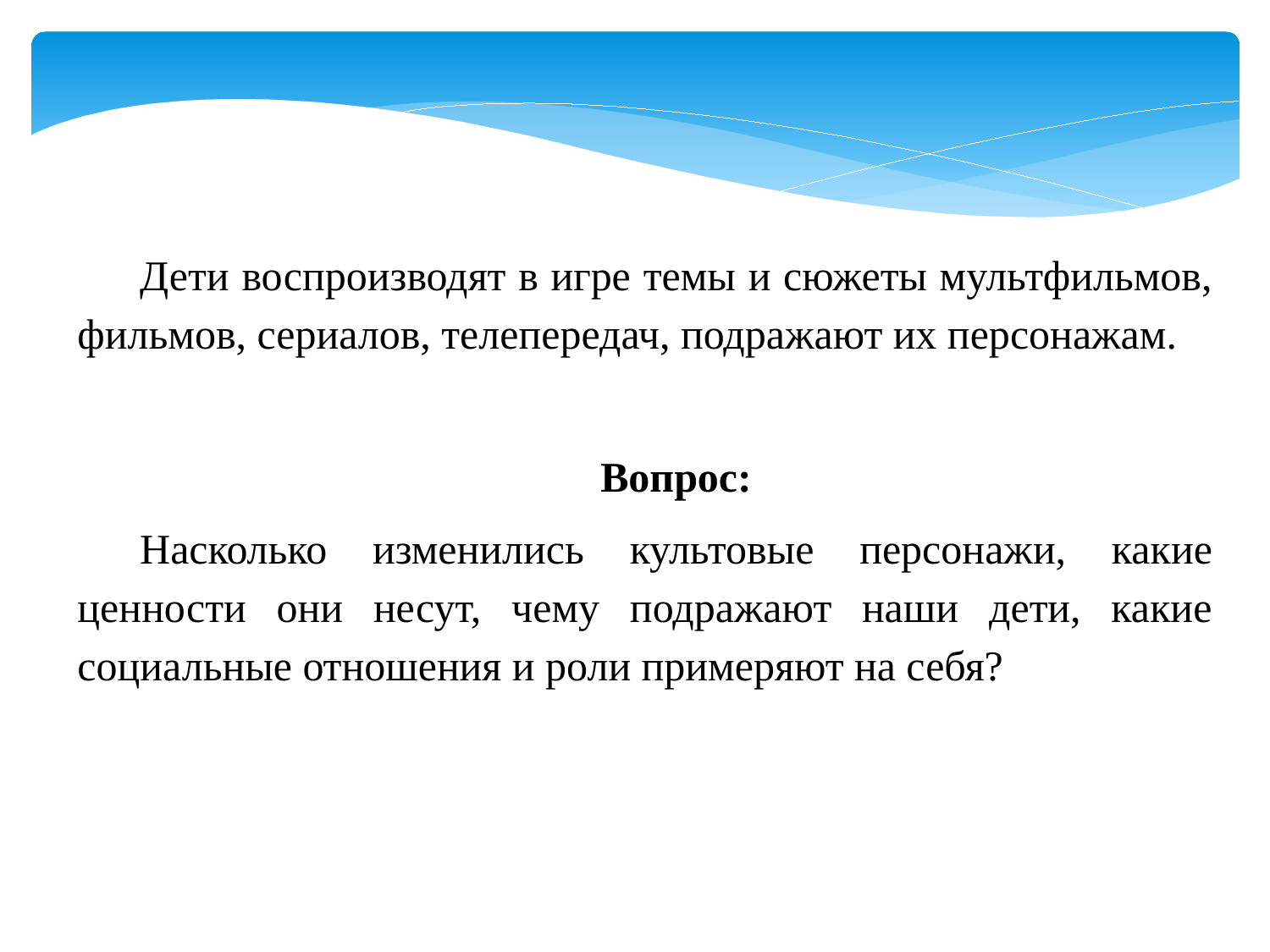

Дети воспроизводят в игре темы и сюжеты мультфильмов, фильмов, сериалов, телепередач, подражают их персонажам.

Вопрос:
Насколько изменились культовые персонажи, какие ценности они несут, чему подражают наши дети, какие социальные отношения и роли примеряют на себя?